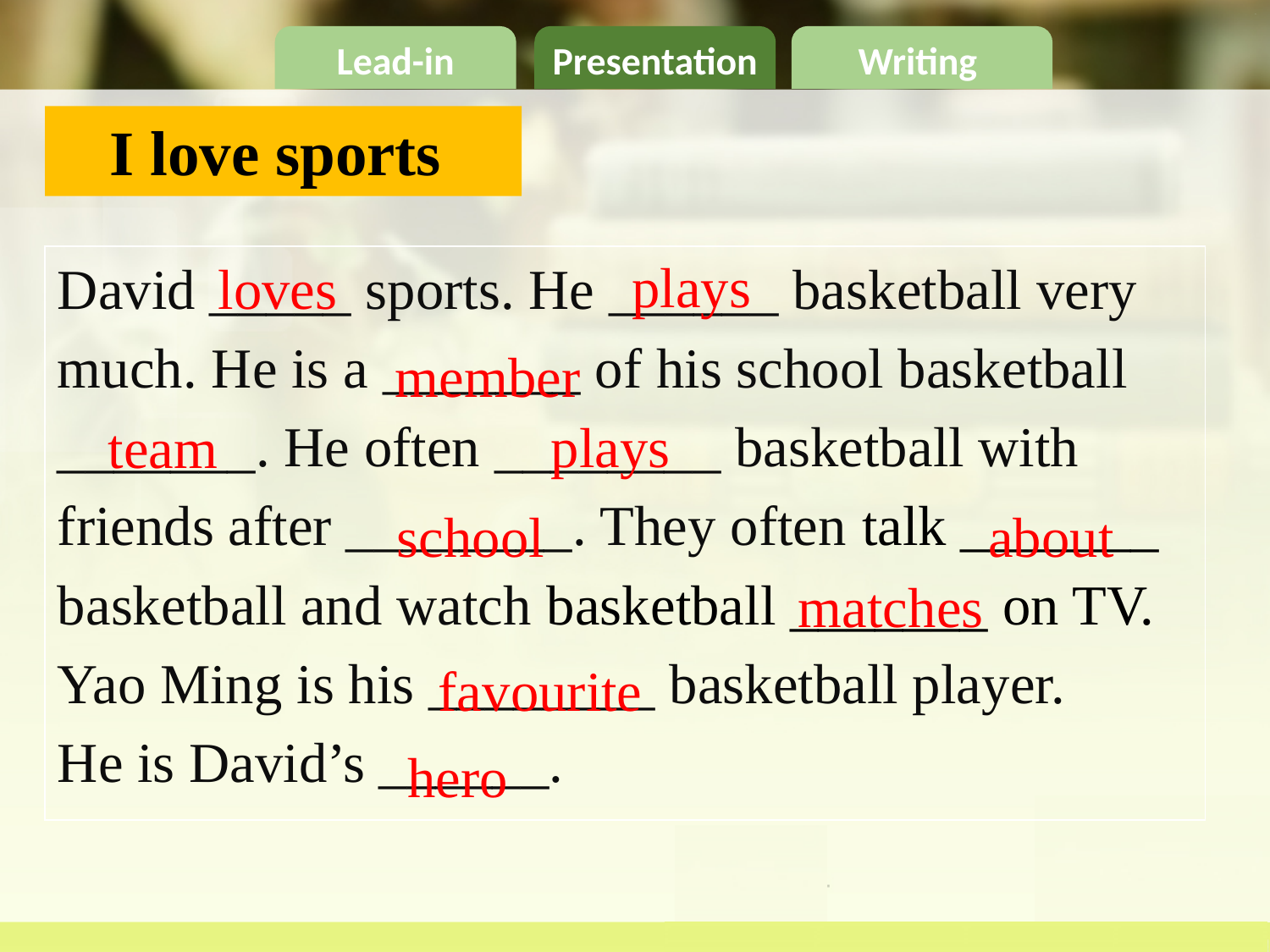

I love sports
plays
David _____ sports. He ______ basketball very
much. He is a _______ of his school basketball
_______. He often ________ basketball with
friends after ________. They often talk _______
basketball and watch basketball _______ on TV.
Yao Ming is his ________ basketball player.
He is David’s ______.
loves
member
plays
team
about
school
matches
favourite
hero